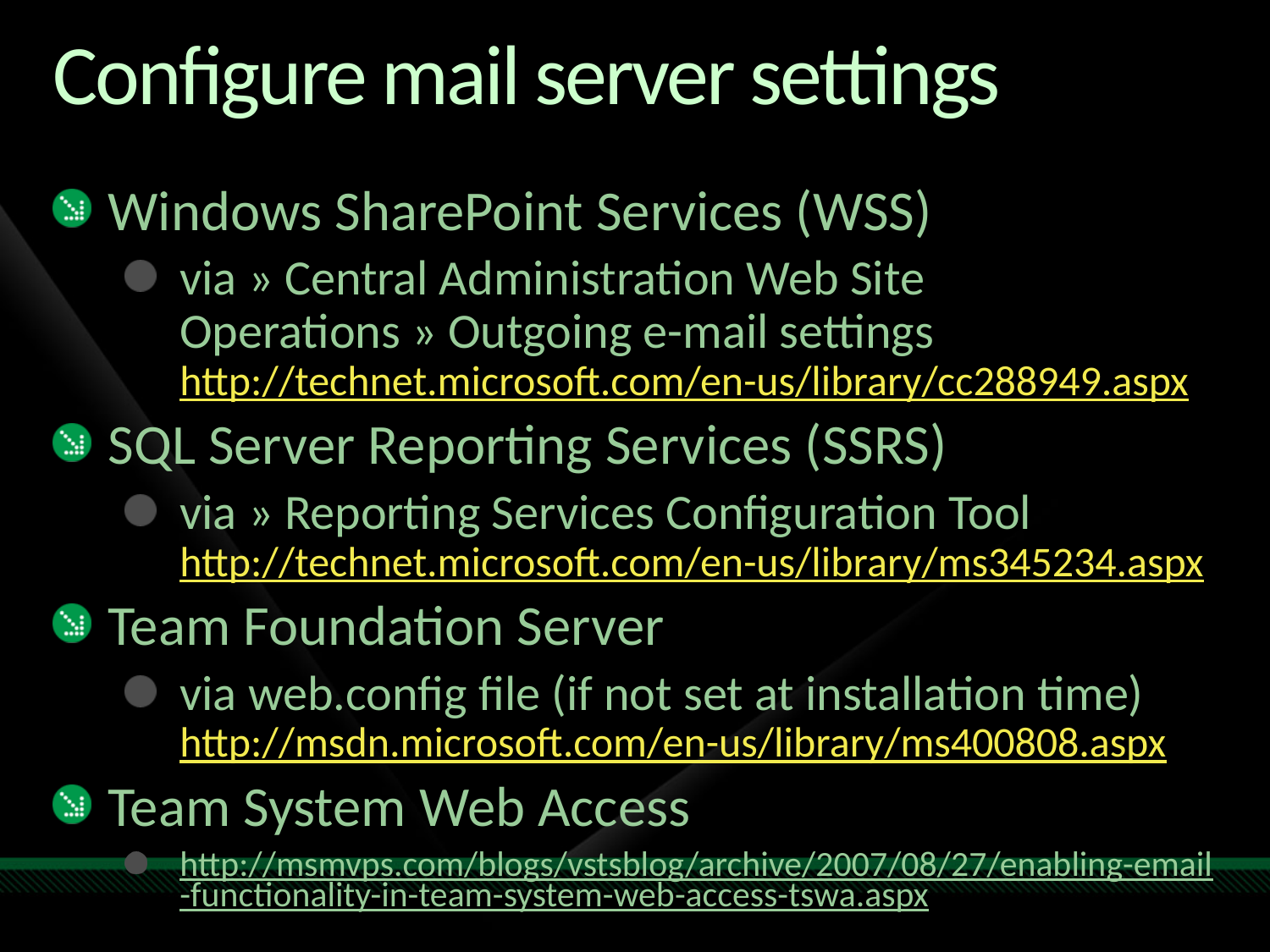

# Configure mail server settings
Windows SharePoint Services (WSS)
via » Central Administration Web Site
Operations » Outgoing e-mail settings
http://technet.microsoft.com/en-us/library/cc288949.aspx
SQL Server Reporting Services (SSRS)
via » Reporting Services Configuration Tool
http://technet.microsoft.com/en-us/library/ms345234.aspx
Team Foundation Server
via web.config file (if not set at installation time)
http://msdn.microsoft.com/en-us/library/ms400808.aspx
Team System Web Access
http://msmvps.com/blogs/vstsblog/archive/2007/08/27/enabling-email-functionality-in-team-system-web-access-tswa.aspx